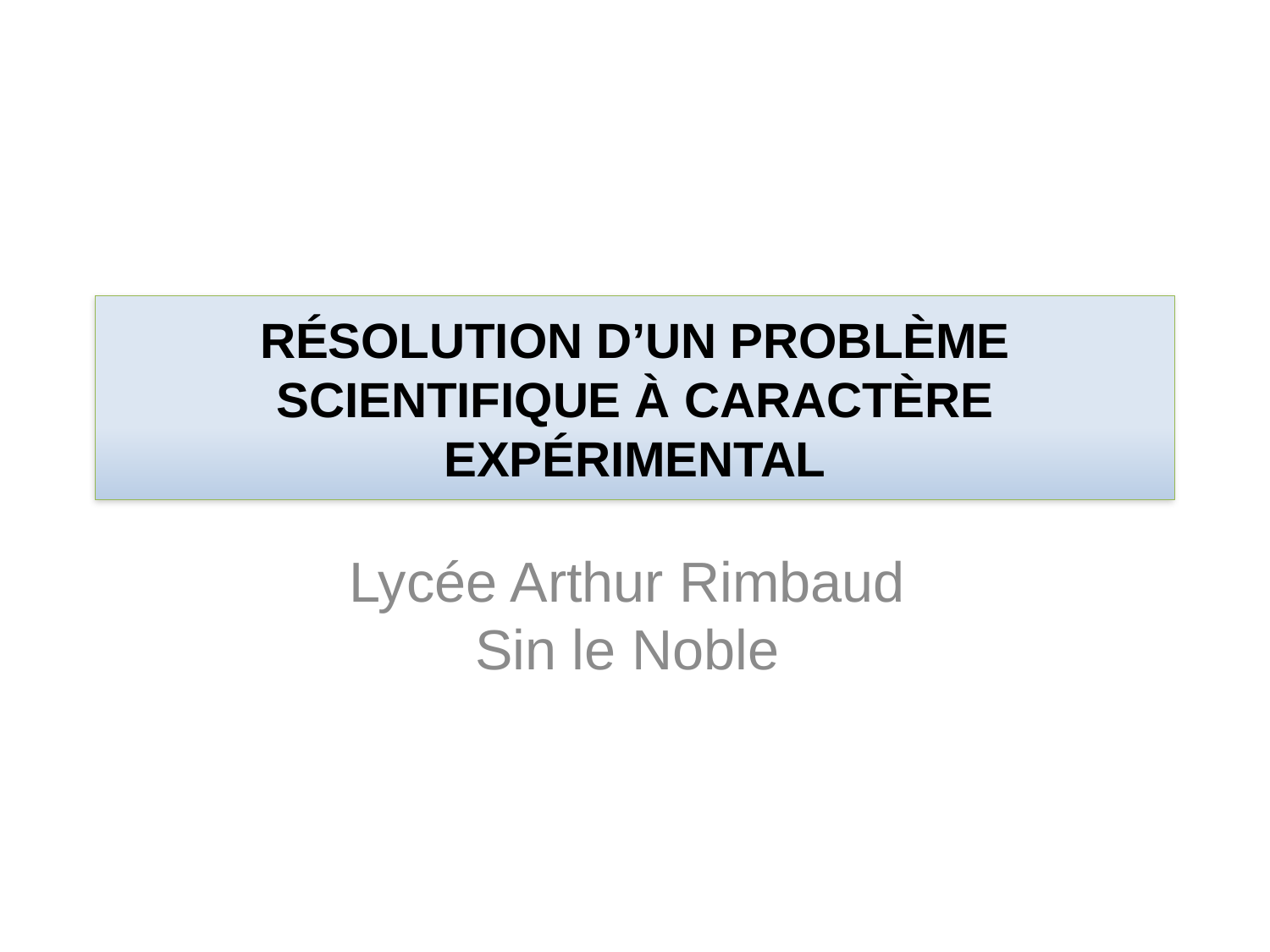

# RÉSOLUTION D’UN PROBLÈME
SCIENTIFIQUE À CARACTÈRE
EXPÉRIMENTAL
Lycée Arthur Rimbaud
Sin le Noble